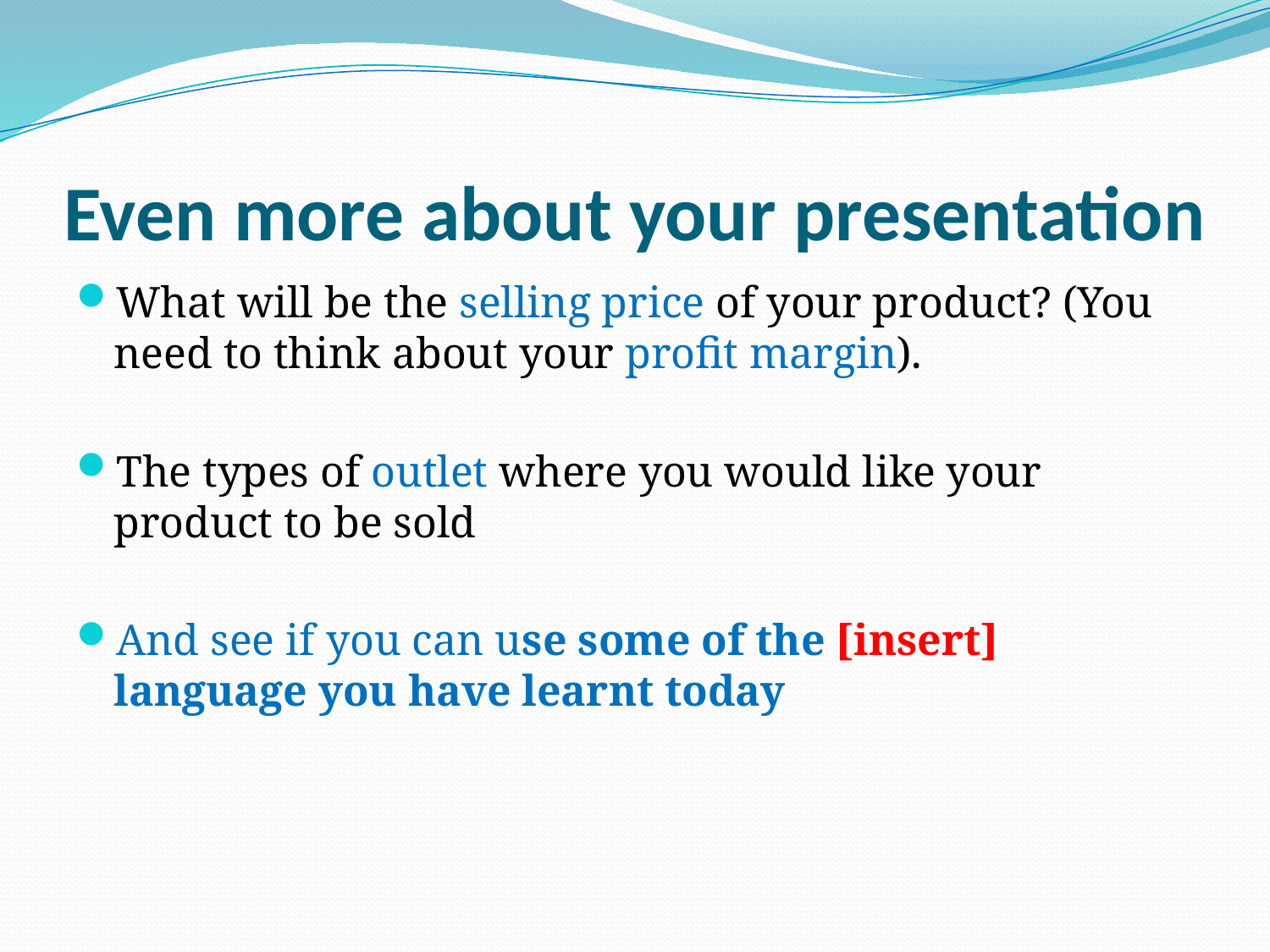

# Even more about your presentation
What will be the selling price of your product? (You need to think about your profit margin).

The types of outlet where you would like your product to be sold

And see if you can use some of the [insert] language you have learnt today